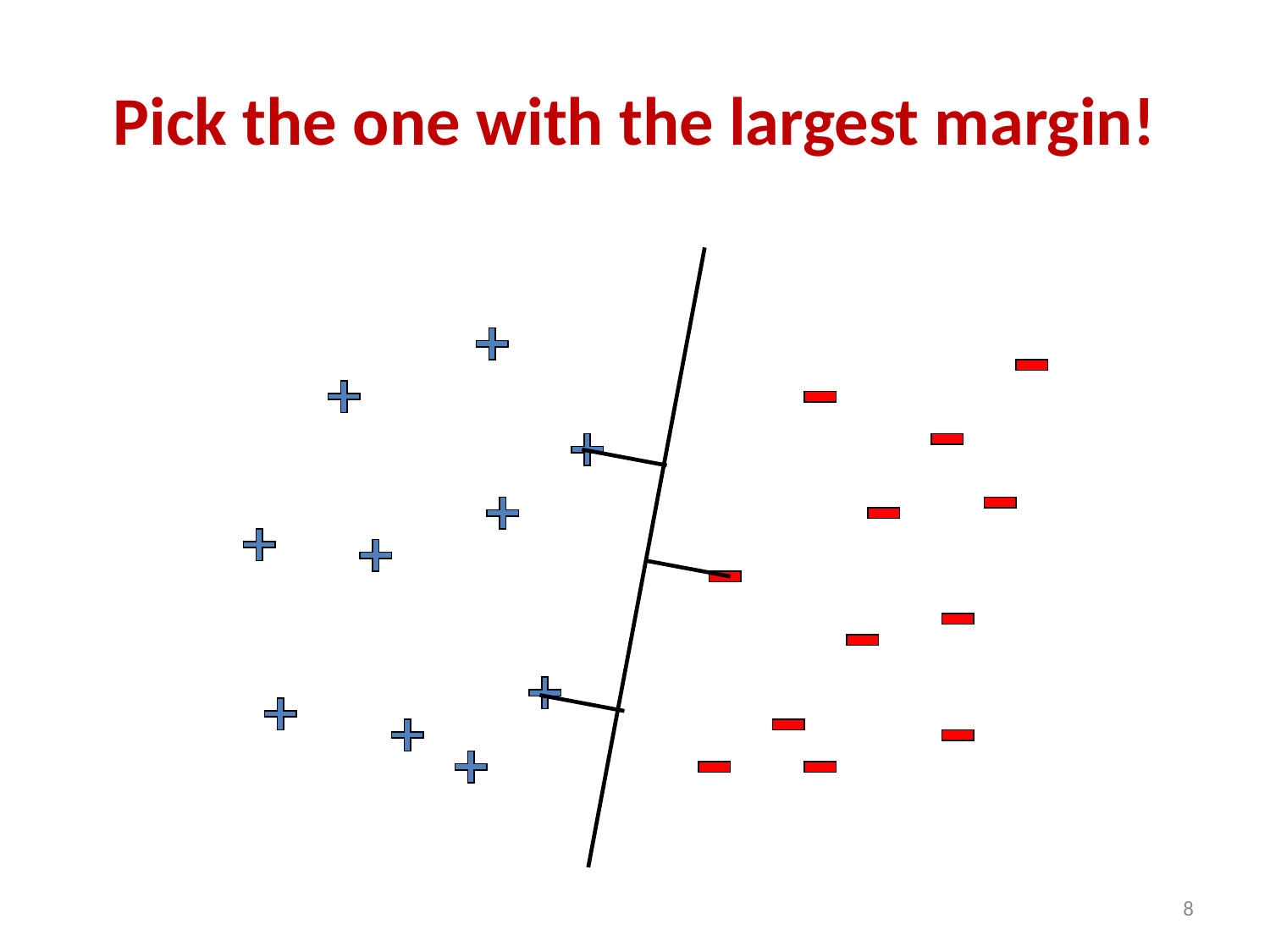

# Pick the one with the largest margin!

8